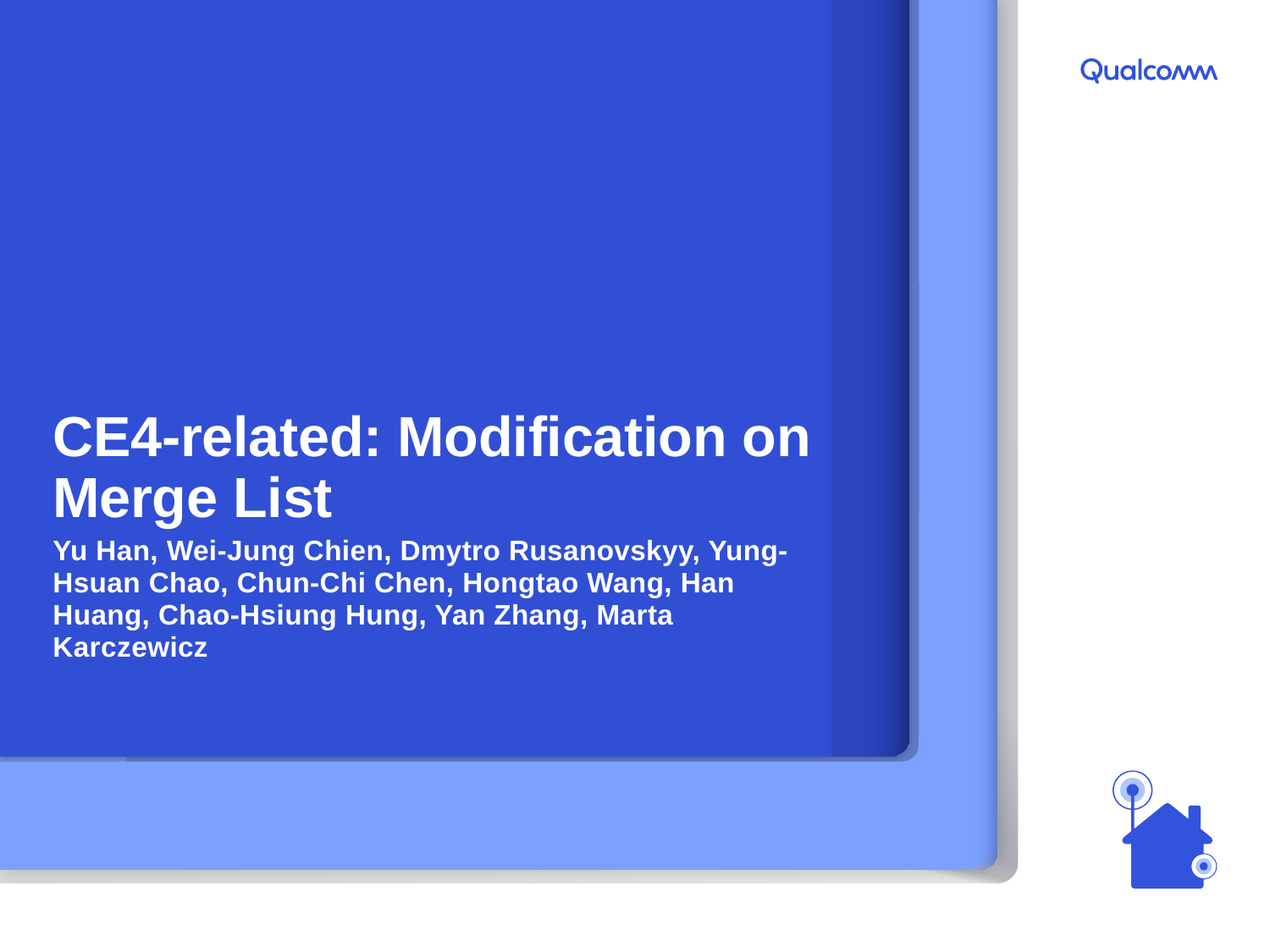

# CE4-related: Modification on Merge List
Yu Han, Wei-Jung Chien, Dmytro Rusanovskyy, Yung-Hsuan Chao, Chun-Chi Chen, Hongtao Wang, Han Huang, Chao-Hsiung Hung, Yan Zhang, Marta Karczewicz